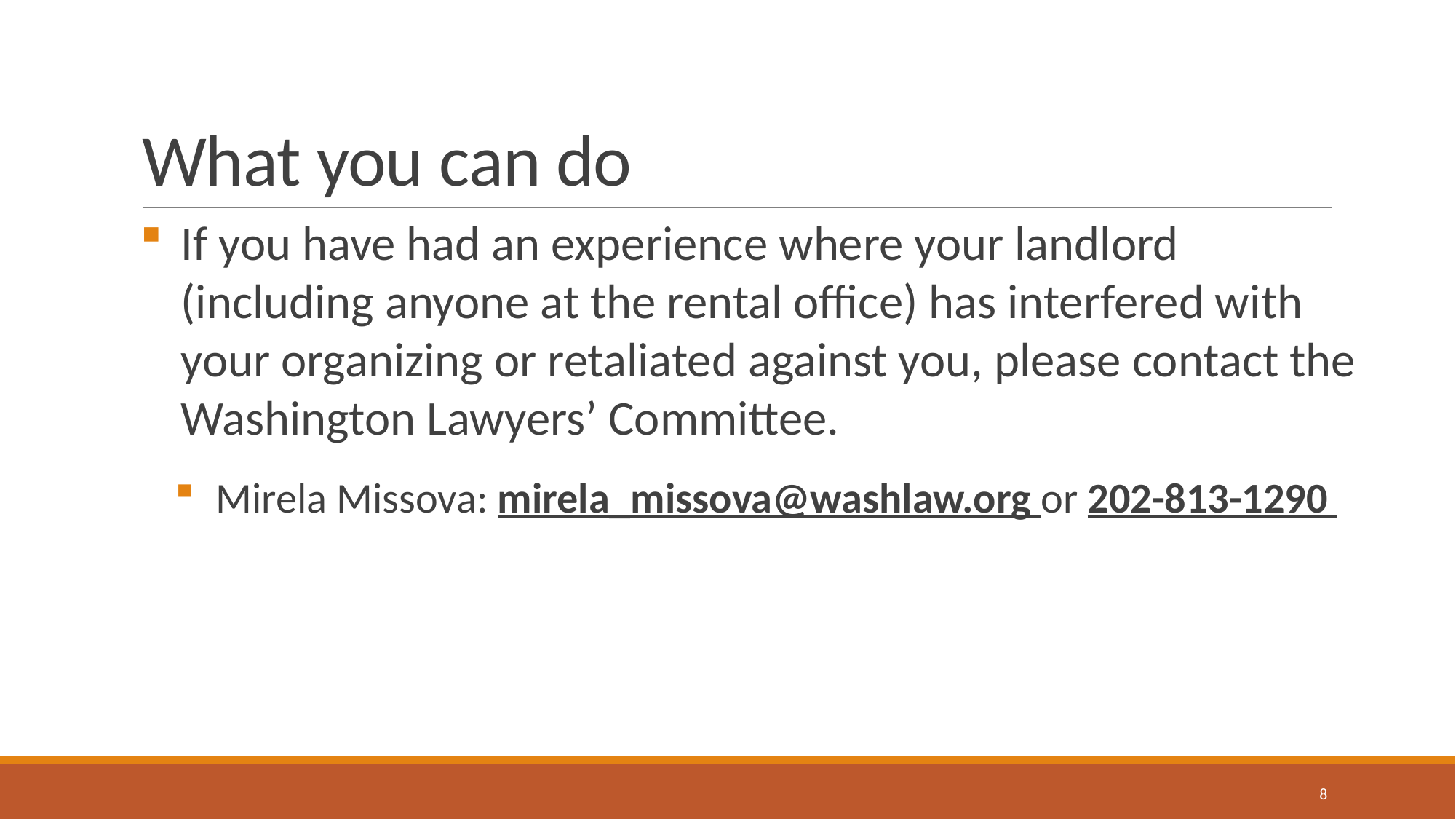

# What you can do
If you have had an experience where your landlord (including anyone at the rental office) has interfered with your organizing or retaliated against you, please contact the Washington Lawyers’ Committee.
Mirela Missova: mirela_missova@washlaw.org or 202-813-1290

8